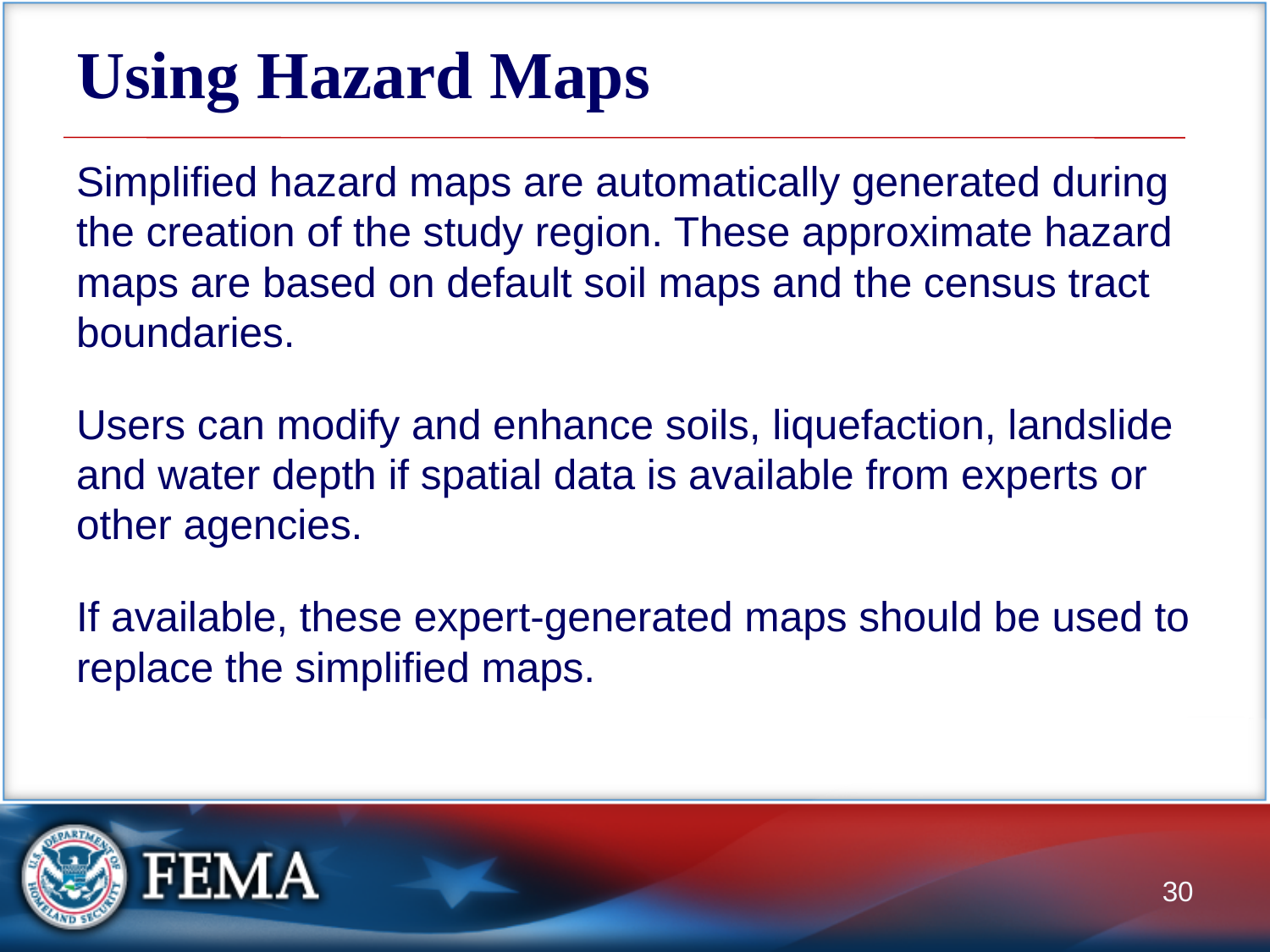

# Using Hazard Maps
Simplified hazard maps are automatically generated during the creation of the study region. These approximate hazard maps are based on default soil maps and the census tract boundaries.
Users can modify and enhance soils, liquefaction, landslide and water depth if spatial data is available from experts or other agencies.
If available, these expert-generated maps should be used to replace the simplified maps.

30